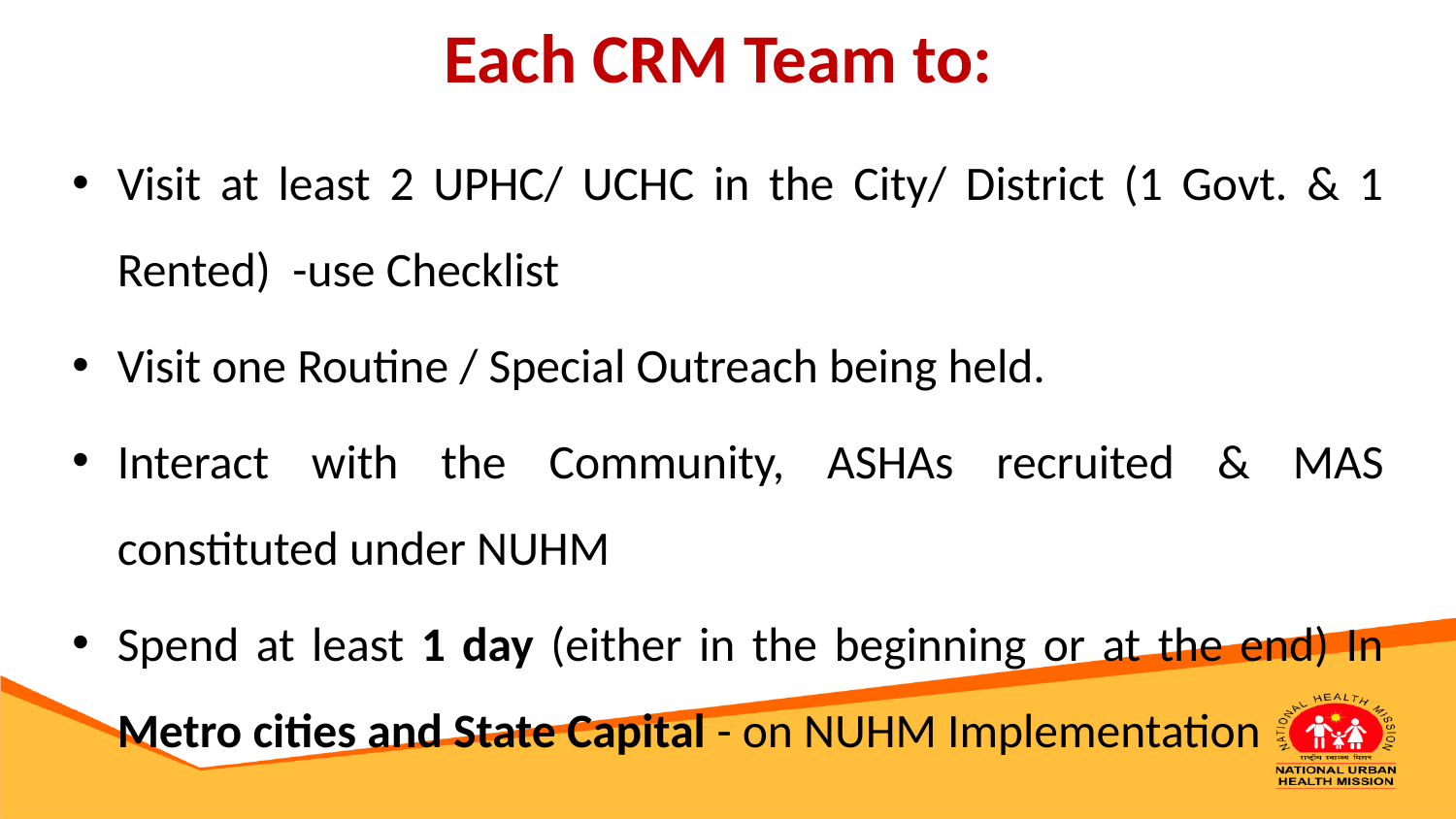

# Each CRM Team to:
Visit at least 2 UPHC/ UCHC in the City/ District (1 Govt. & 1 Rented)  -use Checklist
Visit one Routine / Special Outreach being held.
Interact with the Community, ASHAs recruited & MAS constituted under NUHM
Spend at least 1 day (either in the beginning or at the end) In Metro cities and State Capital - on NUHM Implementation